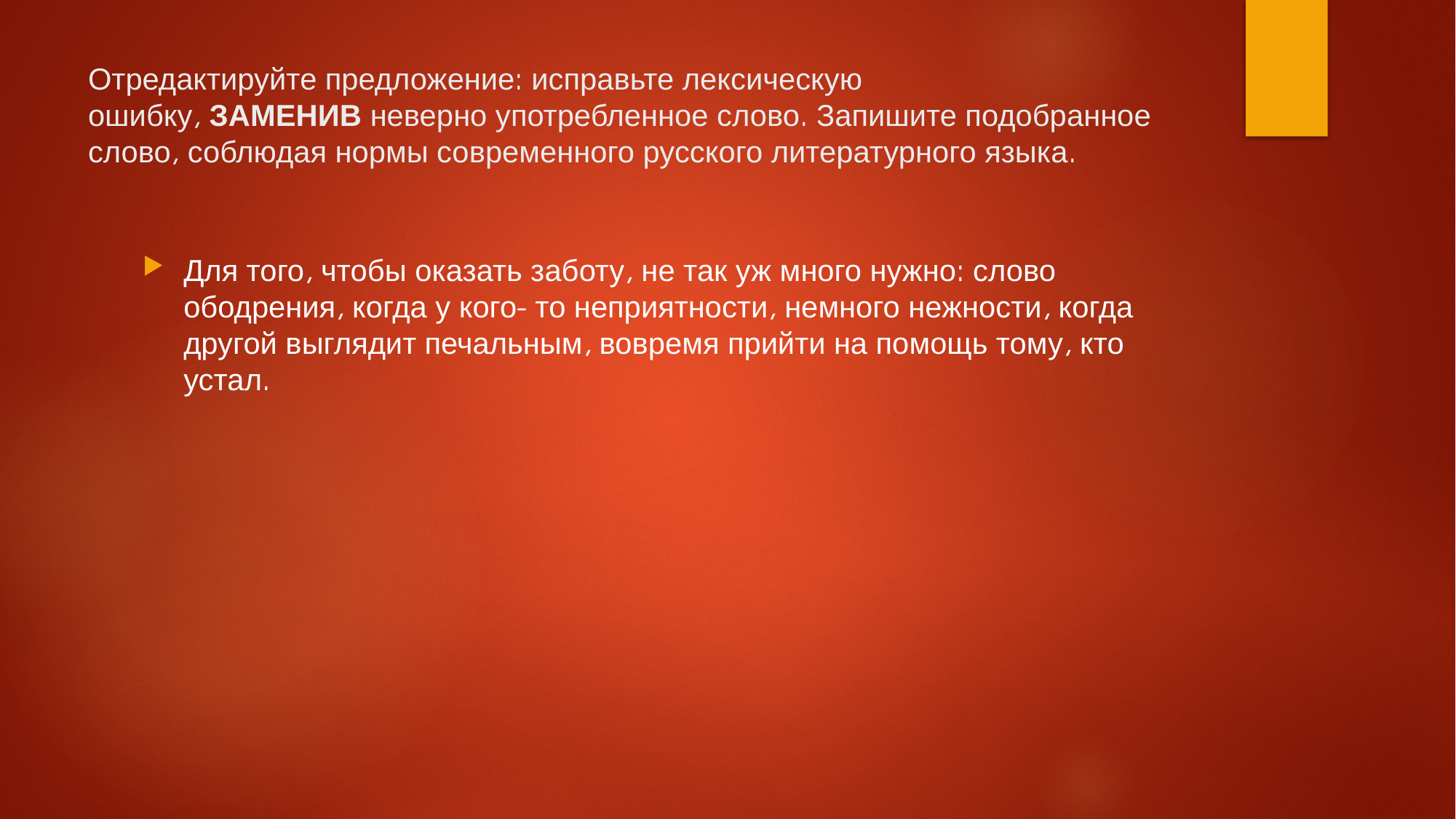

# Отредактируйте предложение: исправьте лексическую ошибку, ЗАМЕНИВ неверно употребленное слово. Запишите подобранное слово, соблюдая нормы современного русского литературного языка.
Для того, чтобы оказать заботу, не так уж много нужно: слово ободрения, когда у кого- то неприятности, немного нежности, когда другой выглядит печальным, вовремя прийти на помощь тому, кто устал.